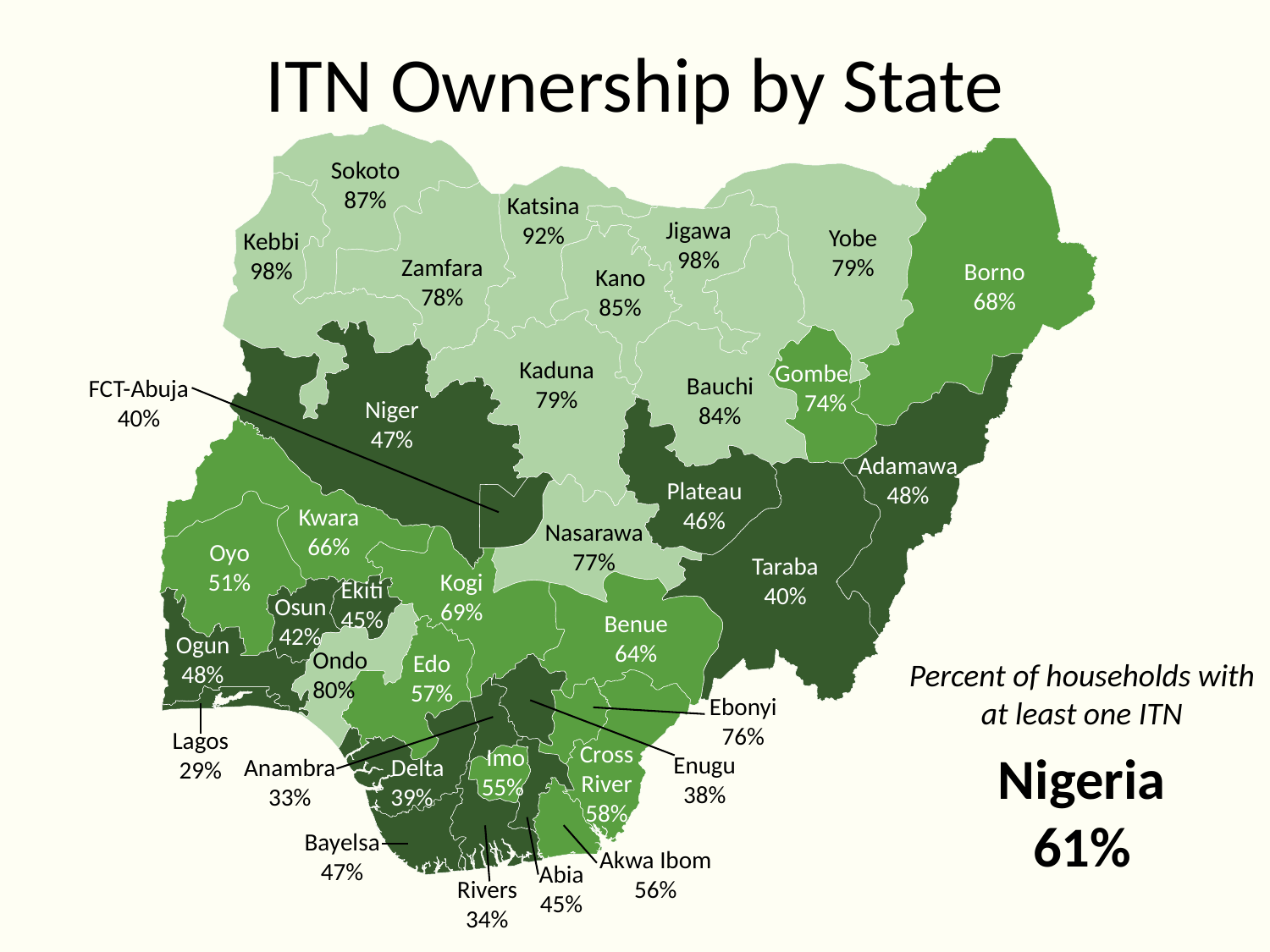

# ITN Ownership by State

Sokoto
87%

Katsina
92%

Jigawa
98%
Yobe
79%
Kebbi
98%

Zamfara
78%
Borno
68%
Kano
85%

Kaduna
79%
Gombe
     74%

Bauchi
84%
FCT-Abuja
40%
Niger
47%

Adamawa
48%

Plateau
46%

Kwara
66%
Nasarawa
77%

Oyo
51%
Taraba
40%
Kogi
69%
Ekiti
45%

Osun
42%

Benue
64%

Ogun
48%
Ondo
80%
Edo
57%
Percent of households with at least one ITN

Ebonyi
76%

Lagos
29%
Cross
River
58%
 Imo
55%

Nigeria
61%
Enugu
38%

Anambra
33%
  Delta
39%

Bayelsa
47%
Akwa Ibom
56%
Abia
45%
Rivers
34%